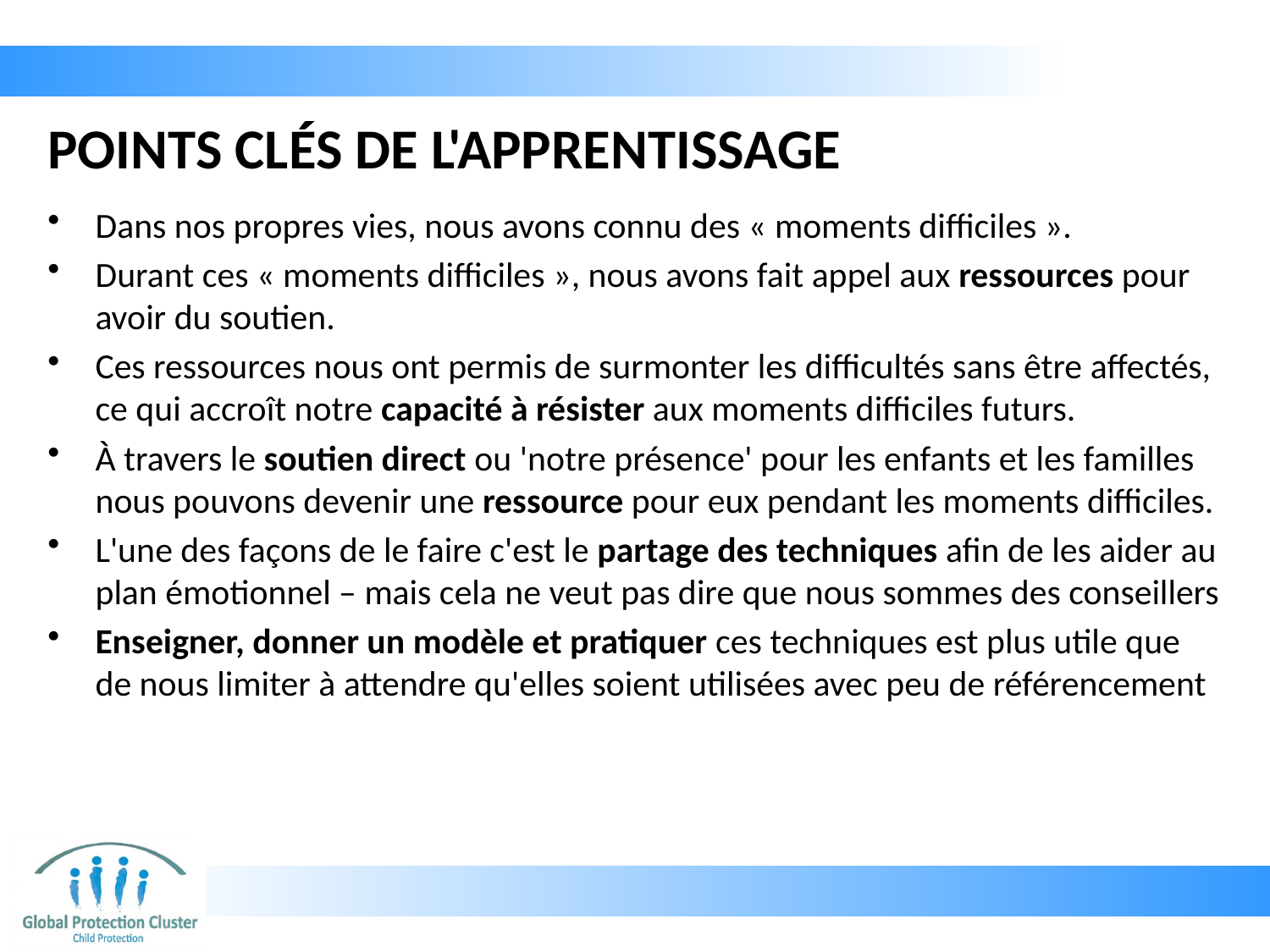

# POINTS CLÉS DE L'APPRENTISSAGE
Dans nos propres vies, nous avons connu des « moments difficiles ».
Durant ces « moments difficiles », nous avons fait appel aux ressources pour avoir du soutien.
Ces ressources nous ont permis de surmonter les difficultés sans être affectés, ce qui accroît notre capacité à résister aux moments difficiles futurs.
À travers le soutien direct ou 'notre présence' pour les enfants et les familles nous pouvons devenir une ressource pour eux pendant les moments difficiles.
L'une des façons de le faire c'est le partage des techniques afin de les aider au plan émotionnel – mais cela ne veut pas dire que nous sommes des conseillers
Enseigner, donner un modèle et pratiquer ces techniques est plus utile que de nous limiter à attendre qu'elles soient utilisées avec peu de référencement